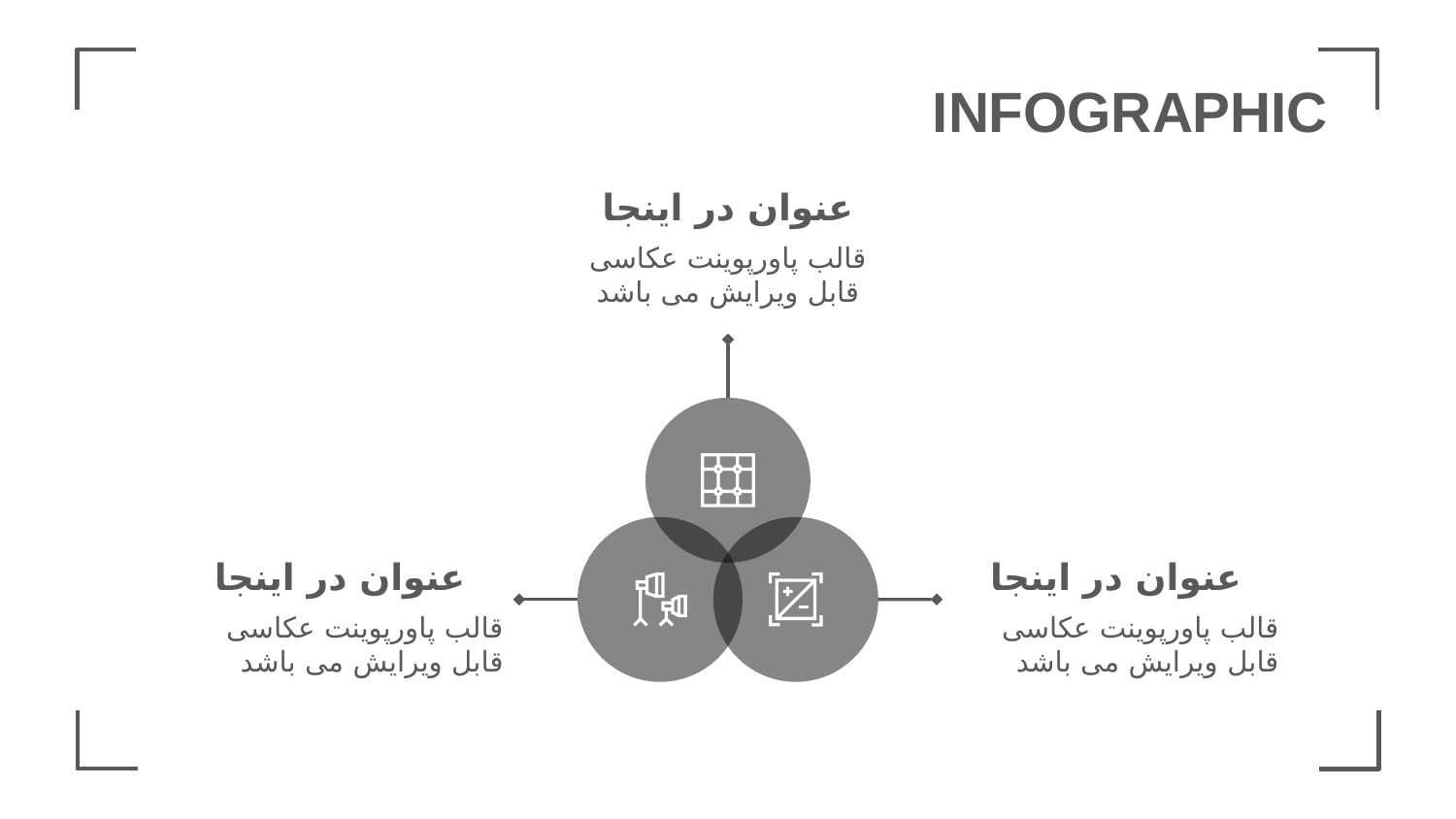

# INFOGRAPHIC
عنوان در اینجا
قالب پاورپوینت عکاسی قابل ویرایش می باشد

عنوان در اینجا
عنوان در اینجا

قالب پاورپوینت عکاسی قابل ویرایش می باشد
قالب پاورپوینت عکاسی قابل ویرایش می باشد